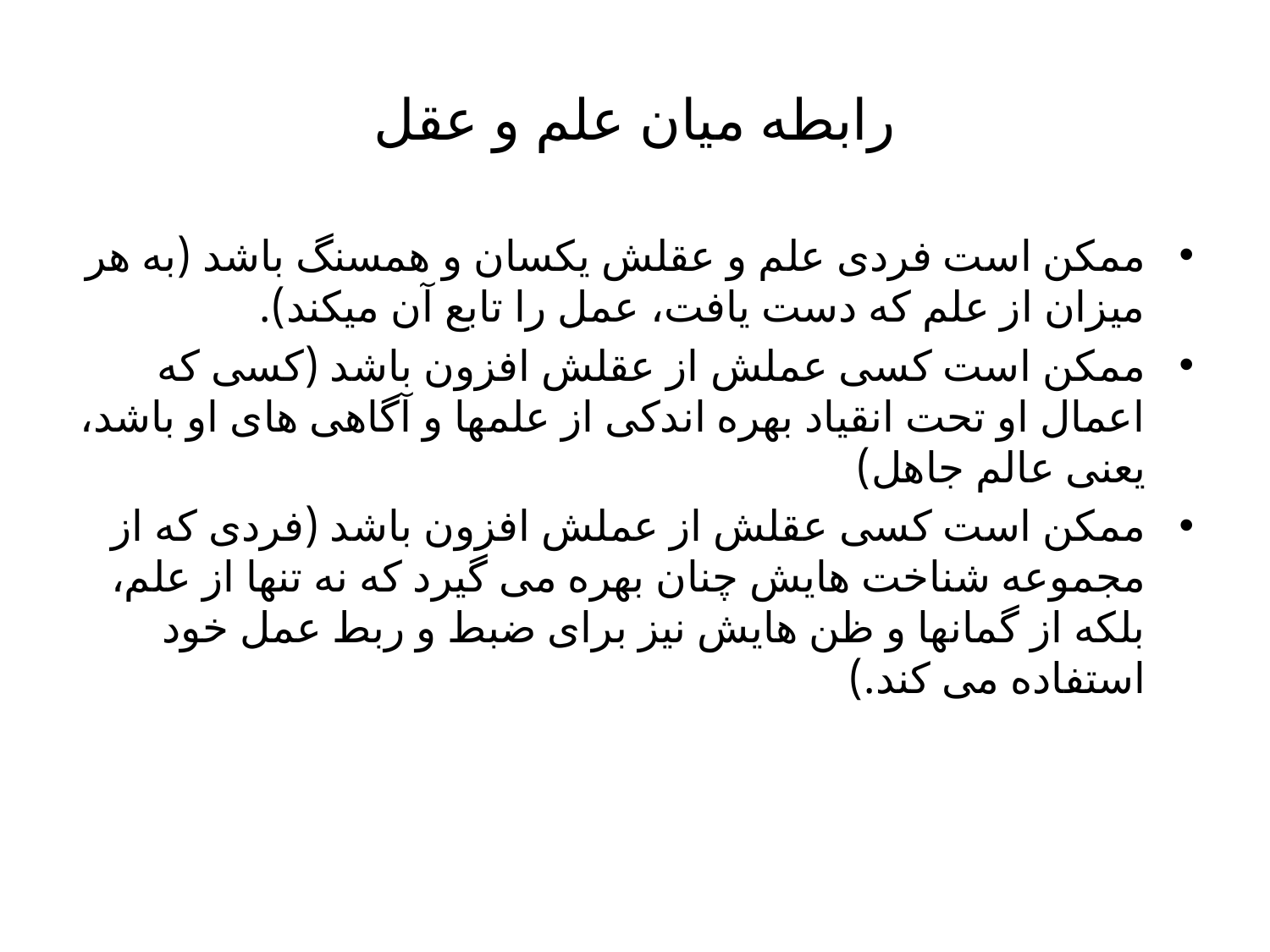

# رابطه میان علم و عقل
ممکن است فردی علم و عقلش یکسان و همسنگ باشد (به هر میزان از علم که دست یافت، عمل را تابع آن میکند).
ممکن است کسی عملش از عقلش افزون باشد (کسی که اعمال او تحت انقیاد بهره اندکی از علمها و آگاهی های او باشد، یعنی عالم جاهل)
ممکن است کسی عقلش از عملش افزون باشد (فردی که از مجموعه شناخت هایش چنان بهره می گیرد که نه تنها از علم، بلکه از گمانها و ظن هایش نیز برای ضبط و ربط عمل خود استفاده می کند.)